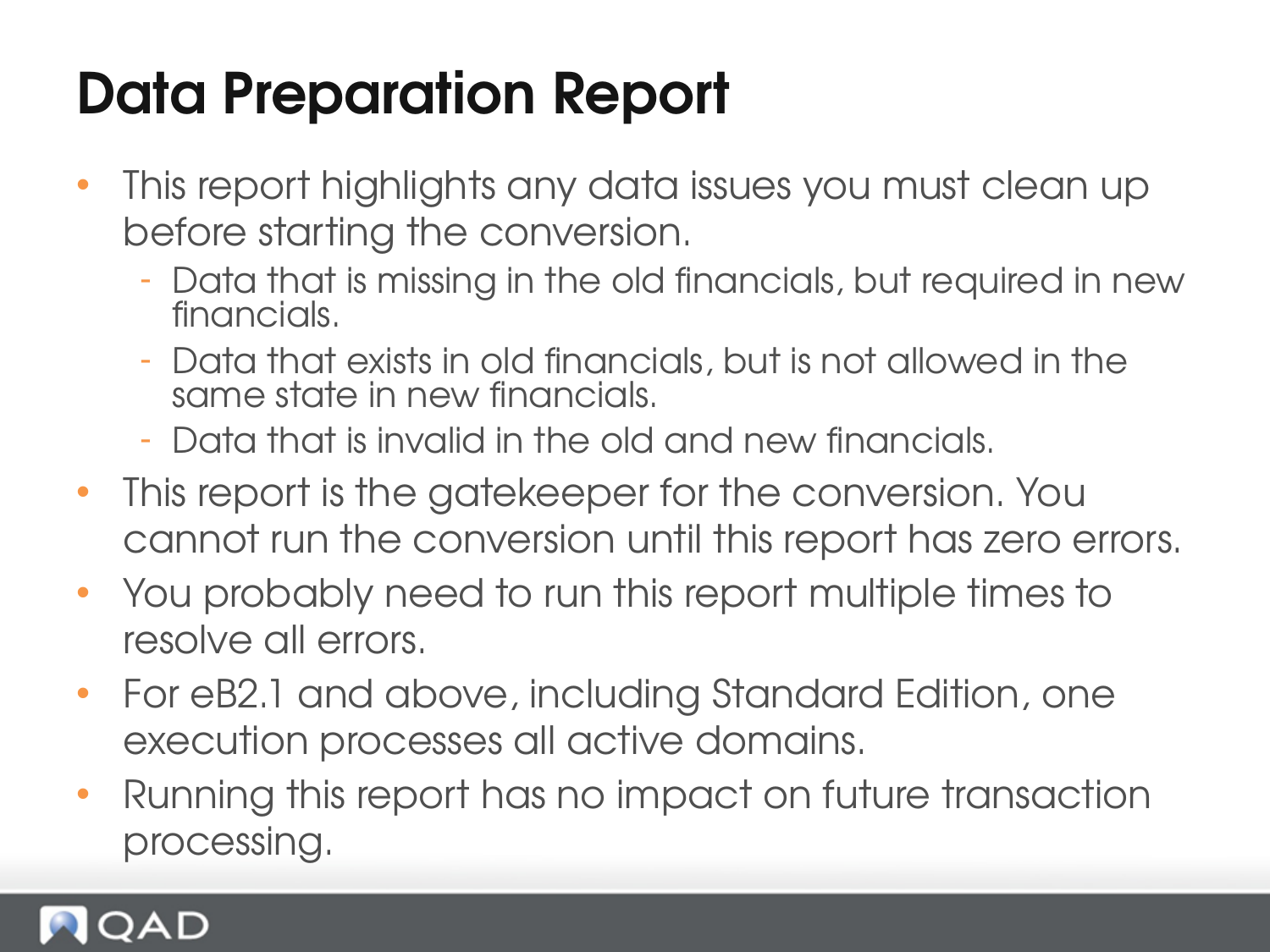

# Data Preparation Report
This report highlights any data issues you must clean up before starting the conversion.
Data that is missing in the old financials, but required in new financials.
Data that exists in old financials, but is not allowed in the same state in new financials.
Data that is invalid in the old and new financials.
This report is the gatekeeper for the conversion. You cannot run the conversion until this report has zero errors.
You probably need to run this report multiple times to resolve all errors.
For eB2.1 and above, including Standard Edition, one execution processes all active domains.
Running this report has no impact on future transaction processing.